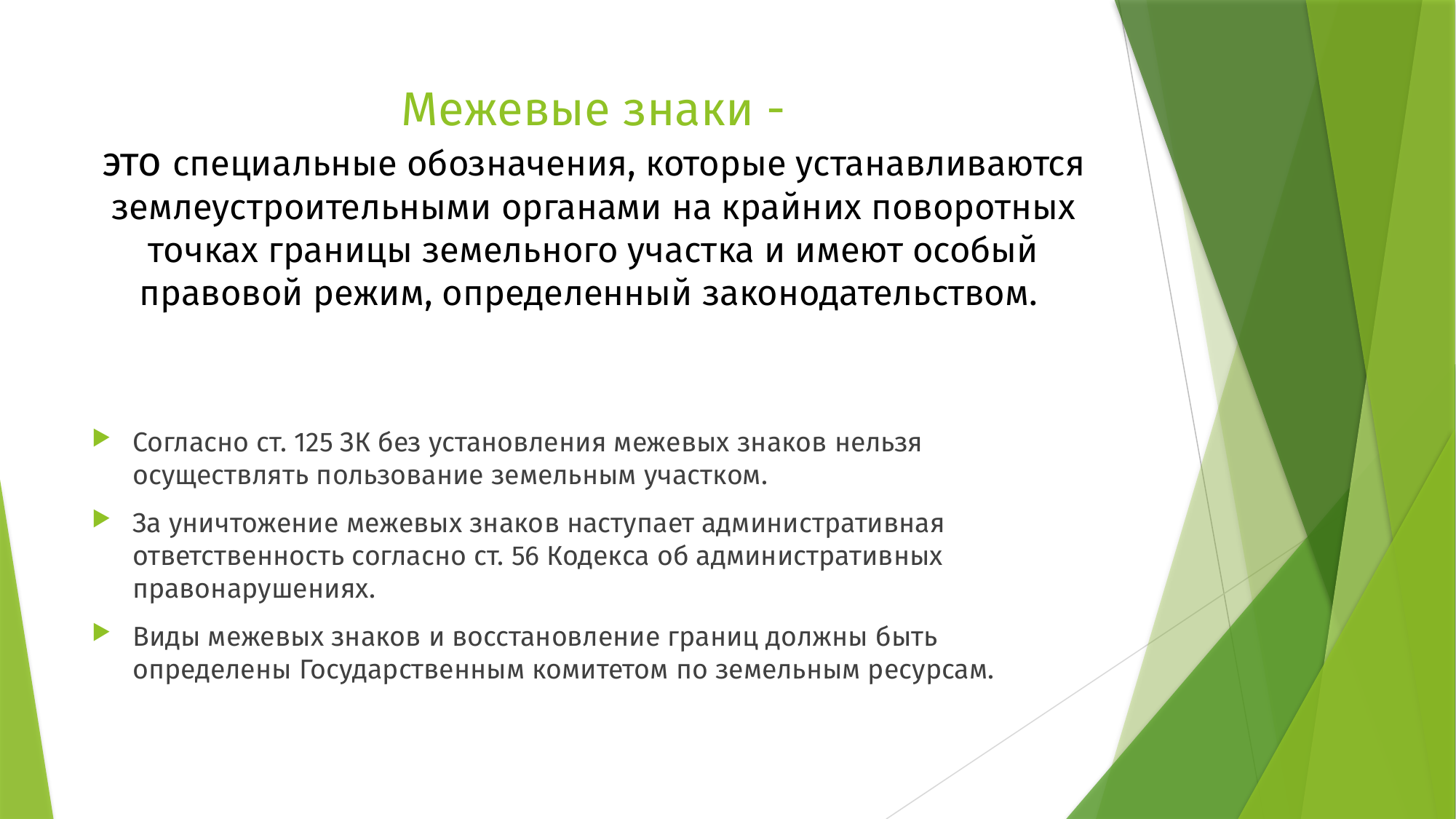

# Межевые знаки - это специальные обозначения, которые устанавливаются землеустроительными органами на крайних поворотных точках границы земельного участка и имеют особый правовой режим, определенный законодательством.
Согласно ст. 125 ЗК без установления межевых знаков нельзя осуществлять пользование земельным участком.
За уничтожение межевых знаков наступает административная ответственность согласно ст. 56 Кодекса об административных правонарушениях.
Виды межевых знаков и восстановление границ должны быть определены Государственным комитетом по земельным ресурсам.